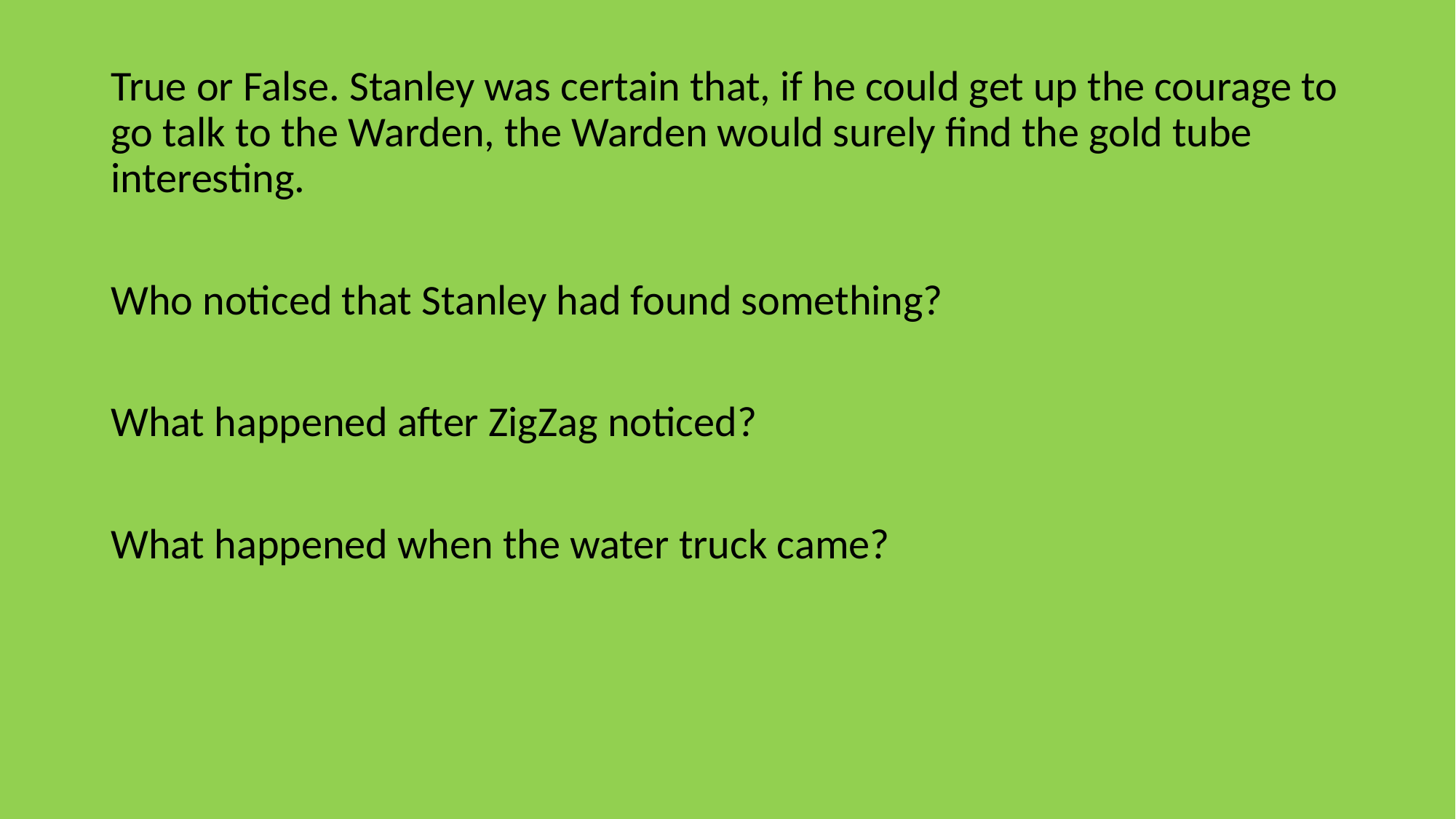

True or False. Stanley was certain that, if he could get up the courage to go talk to the Warden, the Warden would surely find the gold tube interesting.

Who noticed that Stanley had found something?

What happened after ZigZag noticed?

What happened when the water truck came?